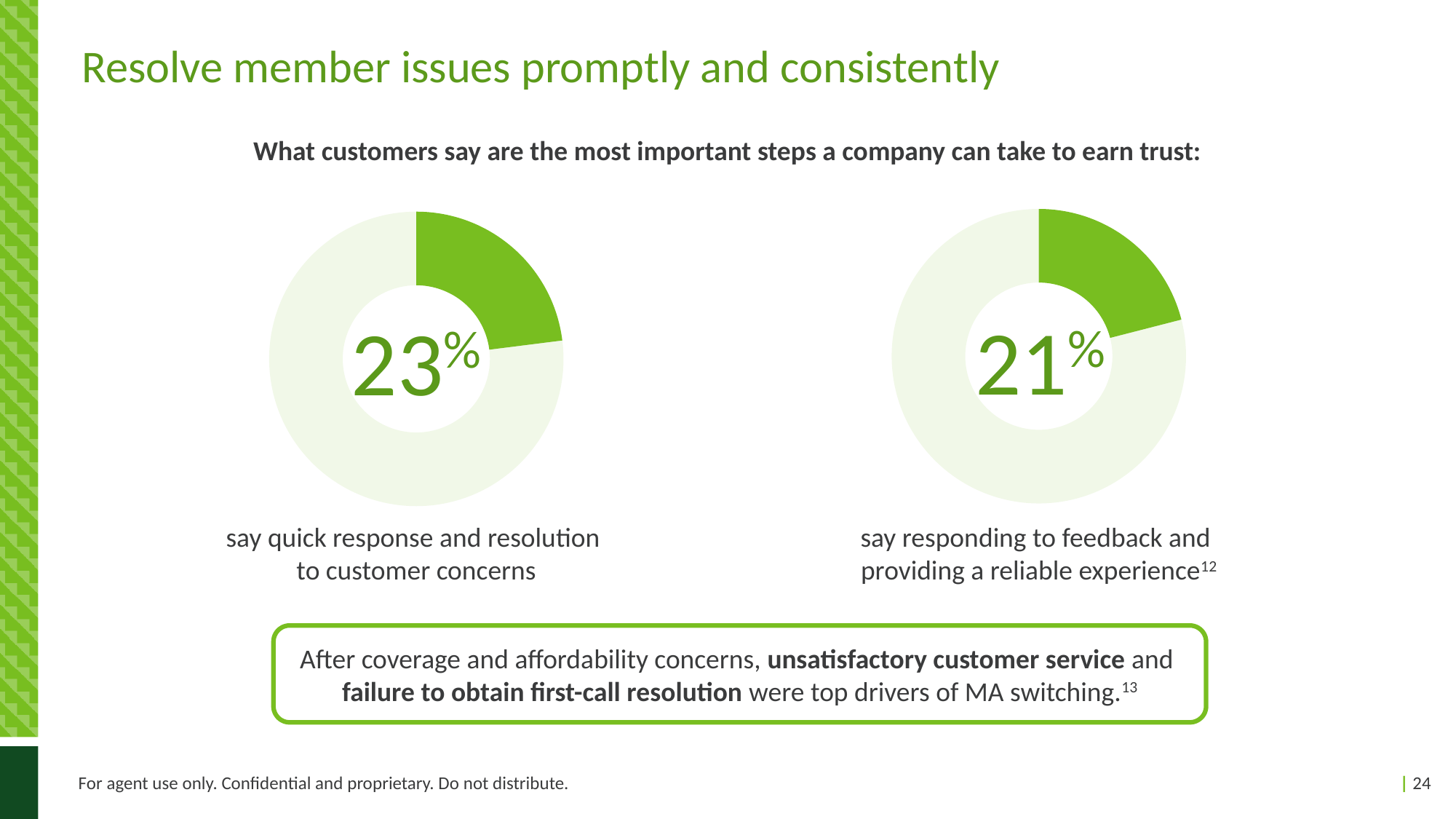

# Resolve member issues promptly and consistently
What customers say are the most important steps a company can take to earn trust:

### Chart

| Category | Sales |
|---|---|
| 1st Qtr | 21.0 |
| 2nd Qtr | 79.0 |
21%

### Chart

| Category | Sales |
|---|---|
| 1st Qtr | 23.0 |
| 2nd Qtr | 77.0 |
23%
say responding to feedback and
providing a reliable experience12
say quick response and resolution
to customer concerns
After coverage and affordability concerns, unsatisfactory customer service and
failure to obtain first-call resolution were top drivers of MA switching.13
For agent use only. Confidential and proprietary. Do not distribute.
| 24